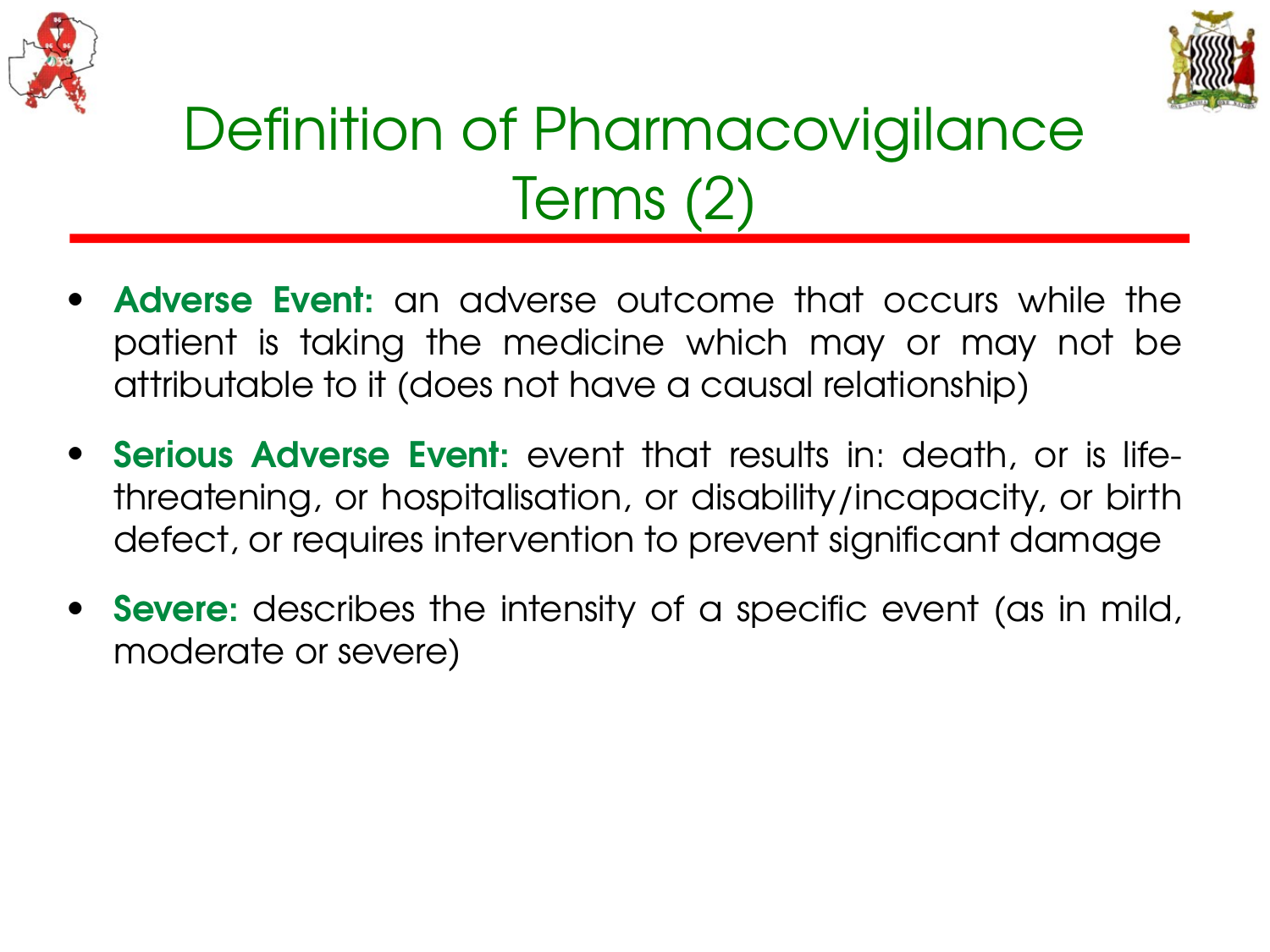

Definition of Pharmacovigilance Terms (2)
Adverse Event: an adverse outcome that occurs while the patient is taking the medicine which may or may not be attributable to it (does not have a causal relationship)
Serious Adverse Event: event that results in: death, or is life-threatening, or hospitalisation, or disability/incapacity, or birth defect, or requires intervention to prevent significant damage
Severe: describes the intensity of a specific event (as in mild, moderate or severe)